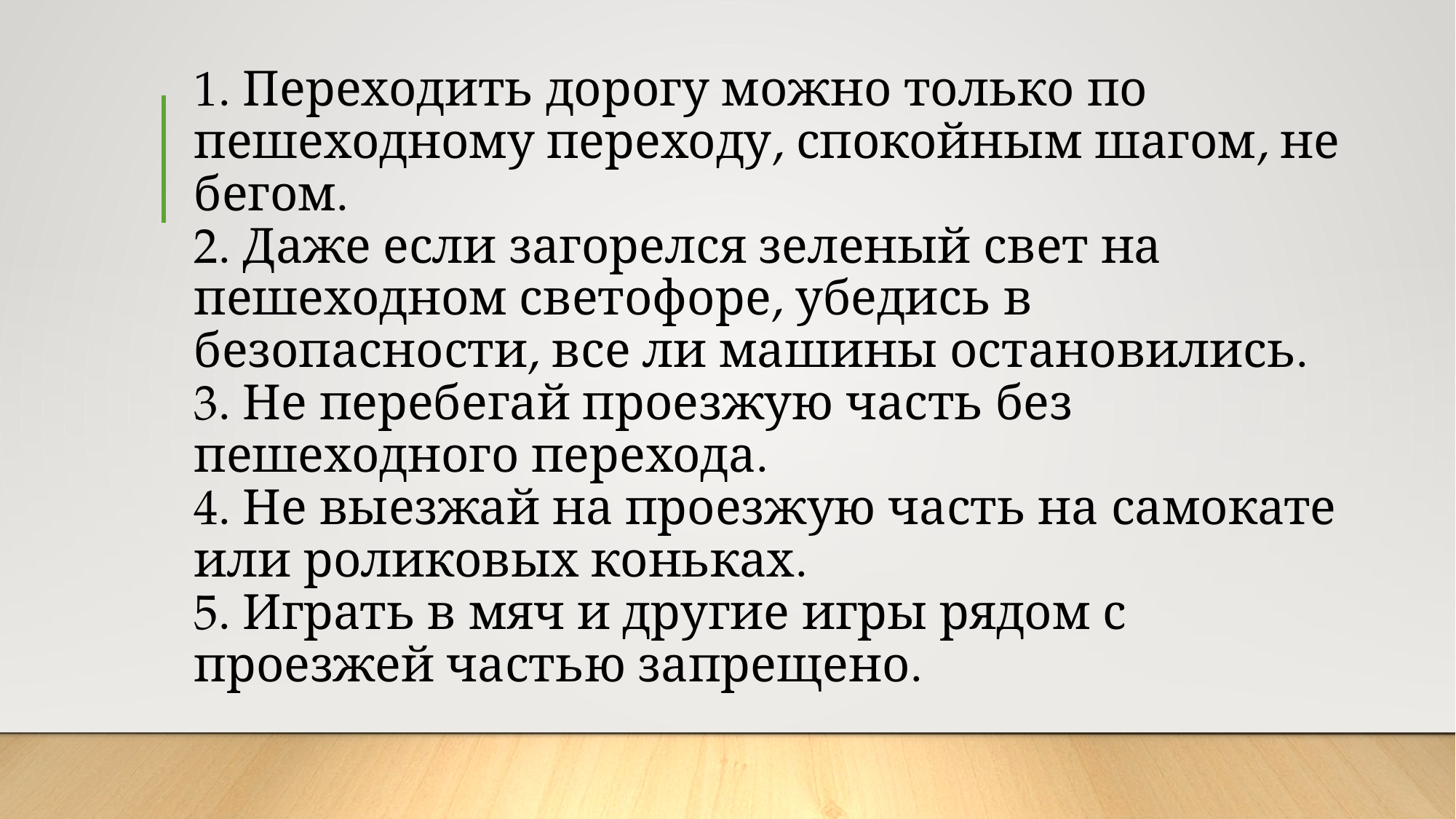

# 1. Переходить дорогу можно только по пешеходному переходу, спокойным шагом, не бегом. 2. Даже если загорелся зеленый свет на пешеходном светофоре, убедись в безопасности, все ли машины остановились. 3. Не перебегай проезжую часть без пешеходного перехода. 4. Не выезжай на проезжую часть на самокате или роликовых коньках. 5. Играть в мяч и другие игры рядом с проезжей частью запрещено.